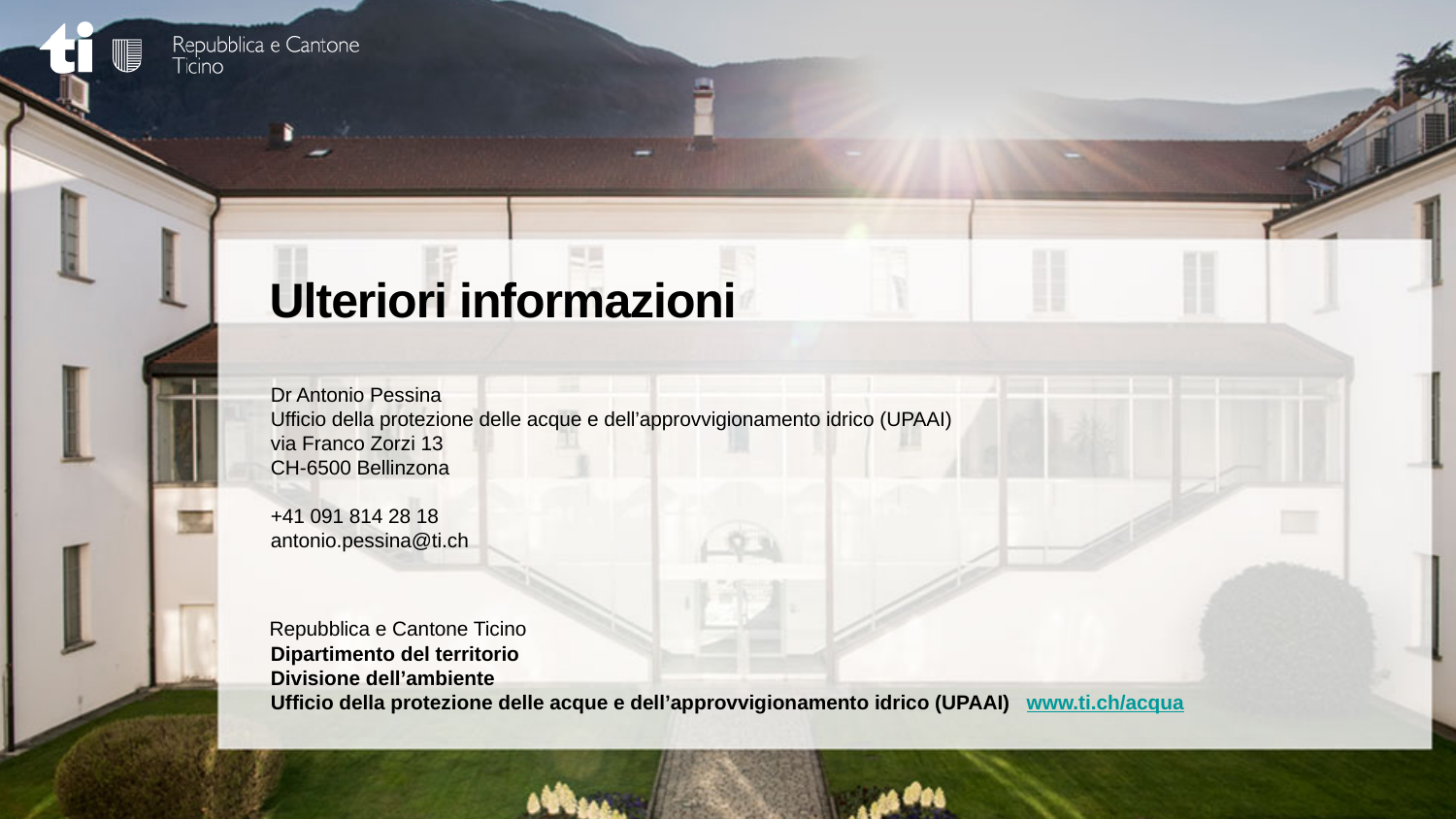

# Ulteriori informazioni
Dr Antonio Pessina
Ufficio della protezione delle acque e dell’approvvigionamento idrico (UPAAI) via Franco Zorzi 13
CH-6500 Bellinzona

+41 091 814 28 18
antonio.pessina@ti.ch
Dipartimento del territorio
Divisione dell’ambiente
Ufficio della protezione delle acque e dell’approvvigionamento idrico (UPAAI)   www.ti.ch/acqua